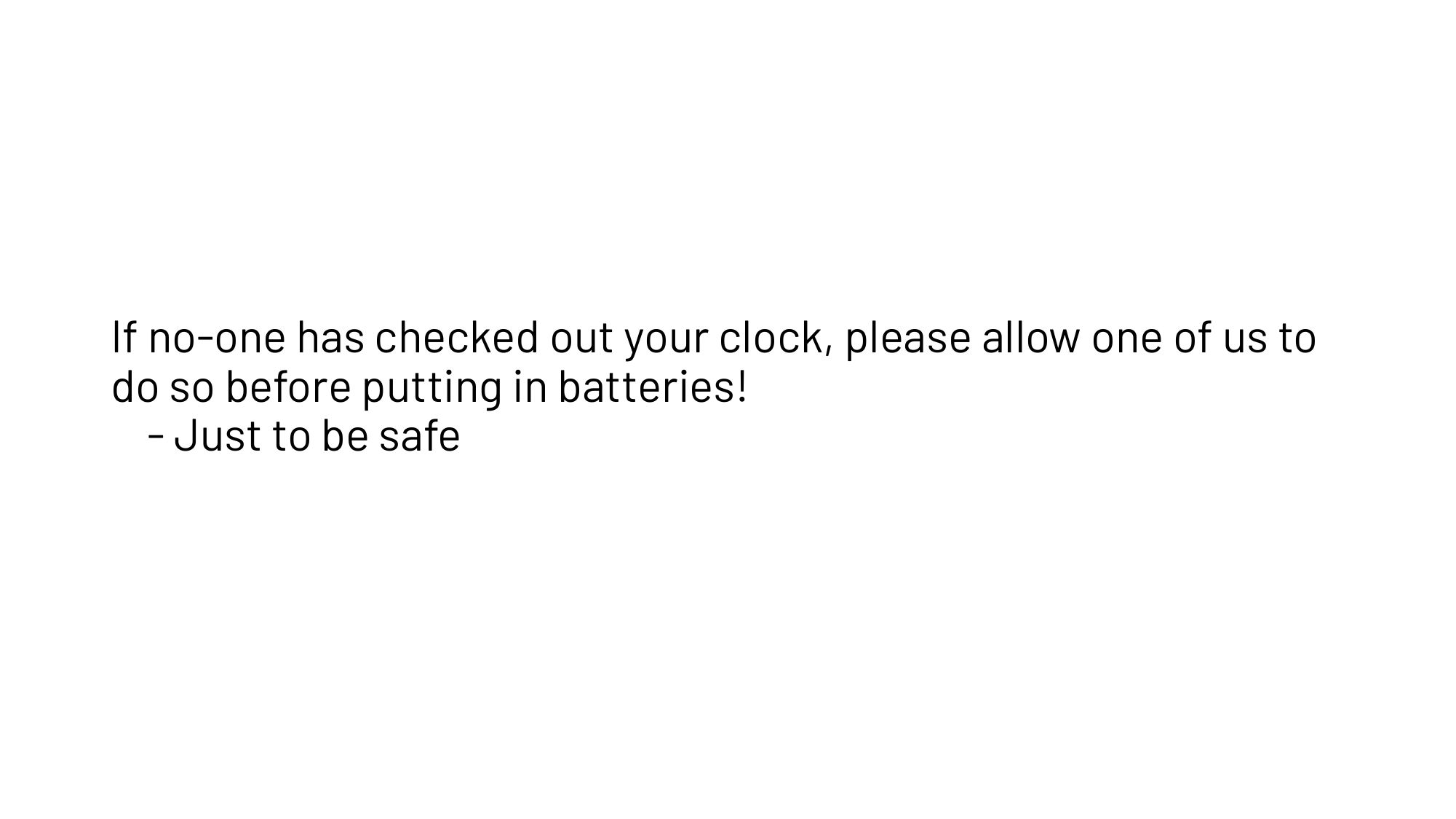

# If no-one has checked out your clock, please allow one of us to do so before putting in batteries! - Just to be safe